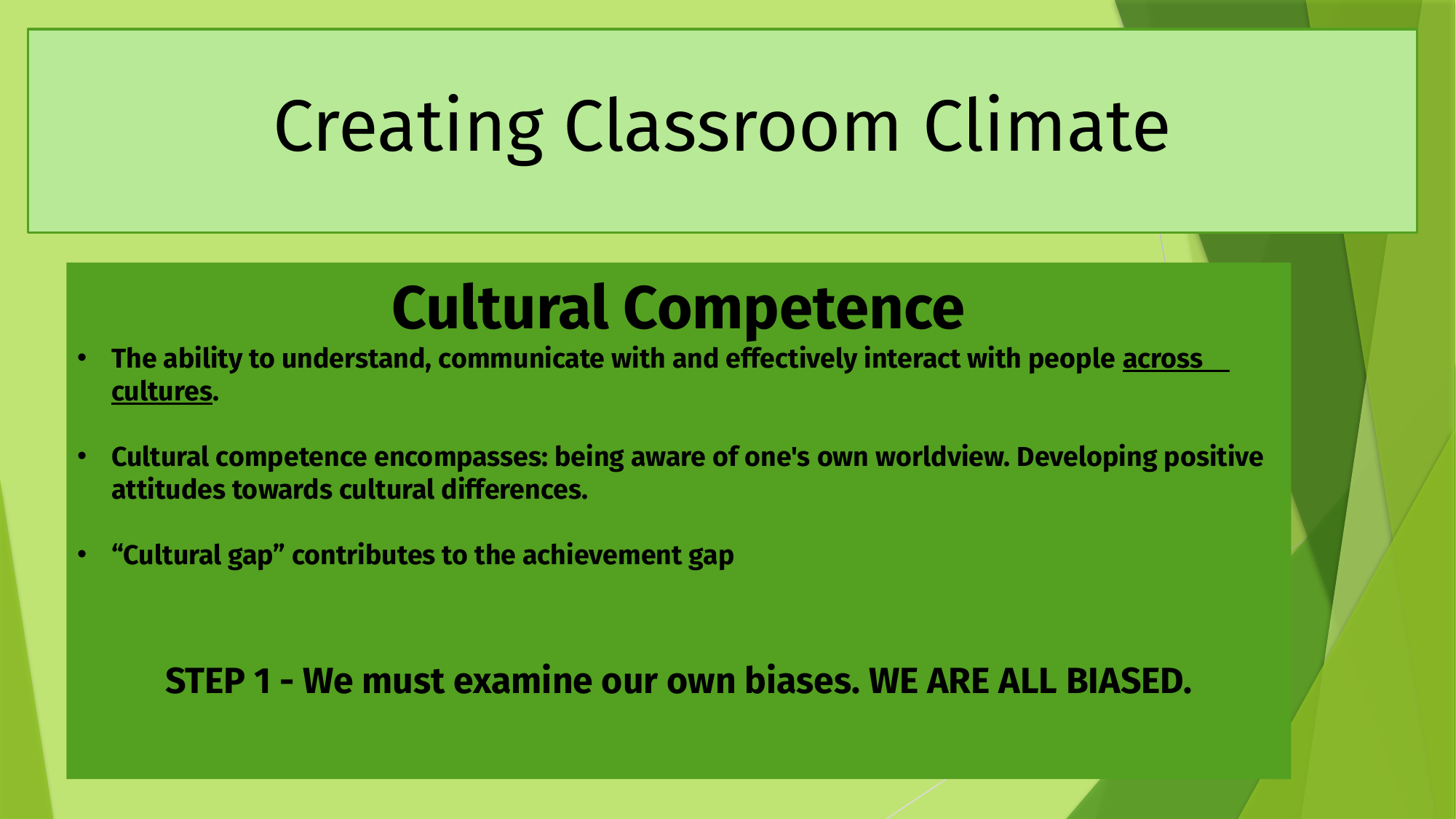

# Creating Classroom Climate
Cultural Competence
The ability to understand, communicate with and effectively interact with people across     cultures.

Cultural competence encompasses: being aware of one's own worldview. Developing positive attitudes towards cultural differences.

“Cultural gap” contributes to the achievement gap
STEP 1 - We must examine our own biases. WE ARE ALL BIASED.